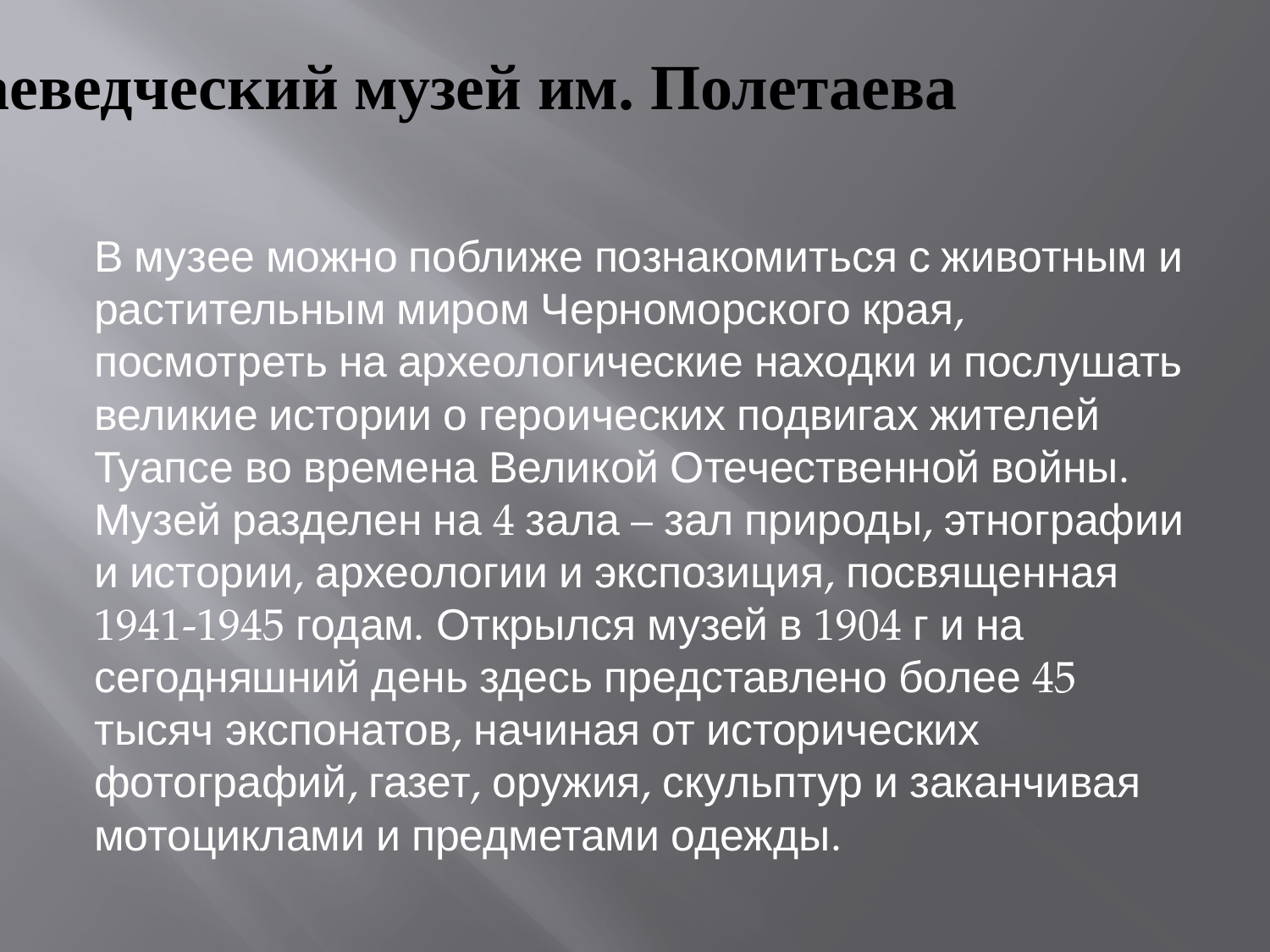

# Краеведческий музей им. Полетаева
В музее можно поближе познакомиться с животным и растительным миром Черноморского края, посмотреть на археологические находки и послушать великие истории о героических подвигах жителей Туапсе во времена Великой Отечественной войны.
Музей разделен на 4 зала – зал природы, этнографии и истории, археологии и экспозиция, посвященная 1941-1945 годам. Открылся музей в 1904 г и на сегодняшний день здесь представлено более 45 тысяч экспонатов, начиная от исторических фотографий, газет, оружия, скульптур и заканчивая мотоциклами и предметами одежды.